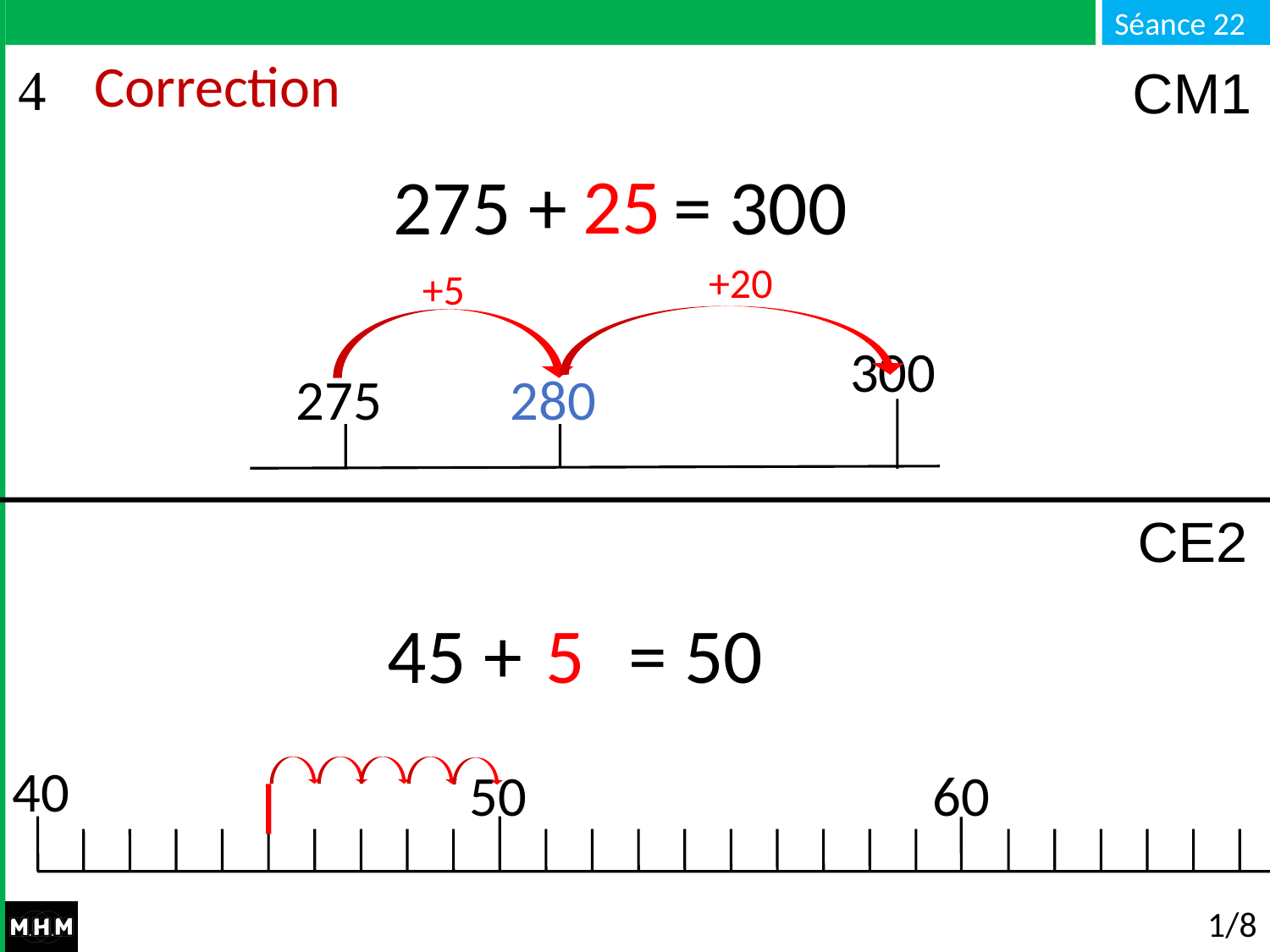

# Correction
CM1
25
 275 + …  = 300
+20
+5

300
275
280

CE2
 45 + …  = 50
5
40
50
60

1/8